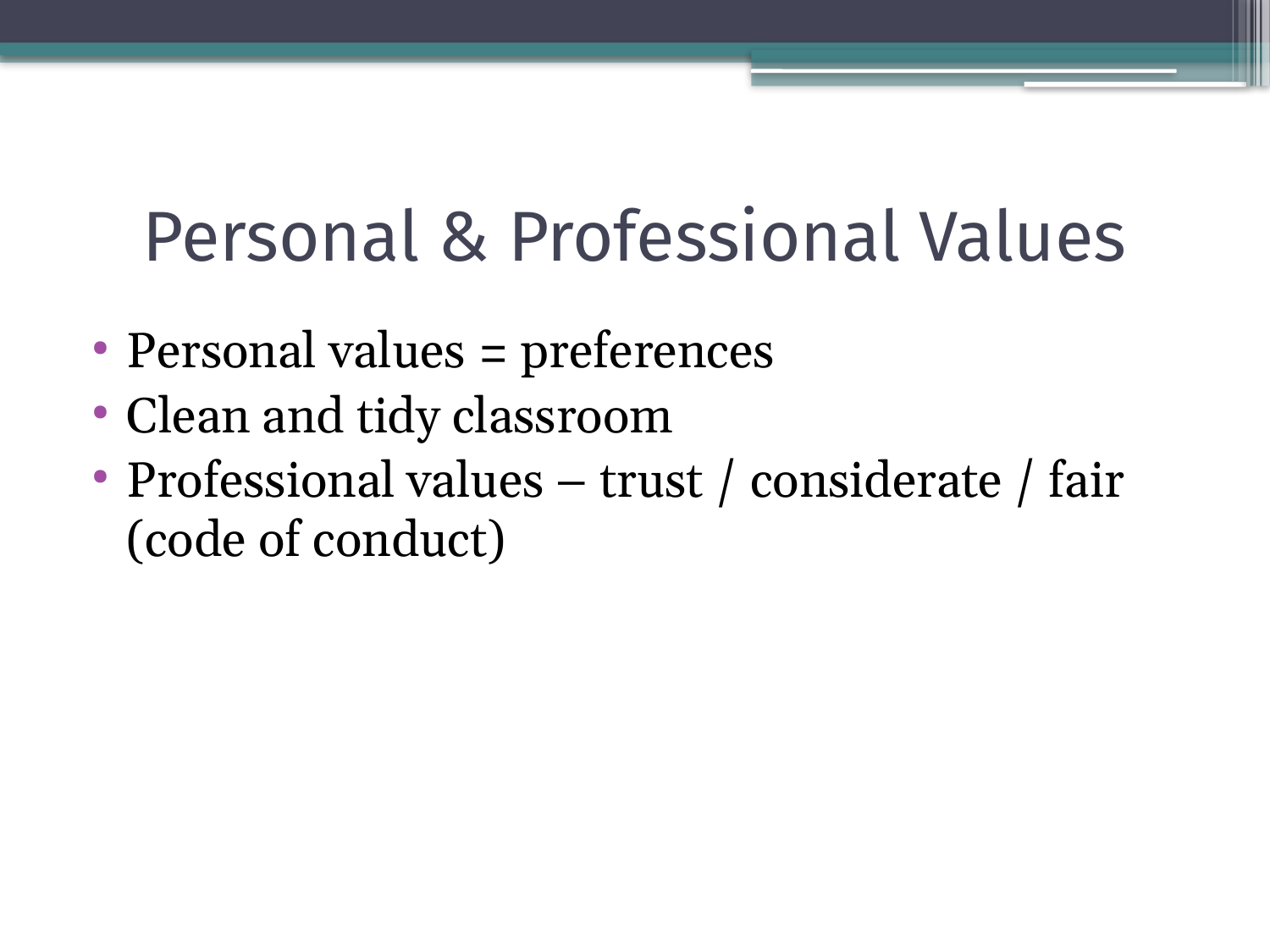

# Personal & Professional Values
Personal values = preferences
Clean and tidy classroom
Professional values – trust / considerate / fair (code of conduct)